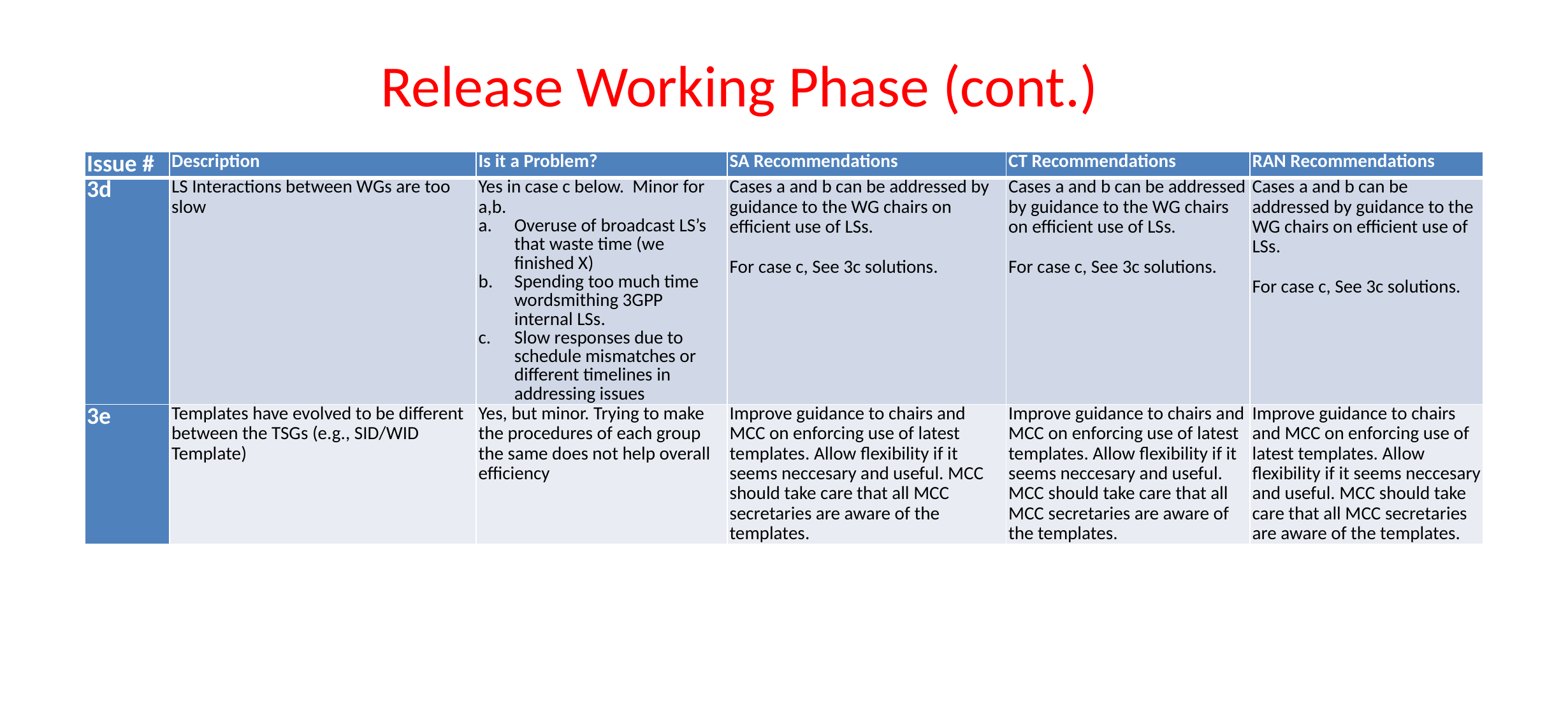

# Release Working Phase (cont.)
| Issue # | Description | Is it a Problem? | SA Recommendations | CT Recommendations | RAN Recommendations |
| --- | --- | --- | --- | --- | --- |
| 3d | LS Interactions between WGs are too slow | Yes in case c below. Minor for a,b. Overuse of broadcast LS’s that waste time (we finished X) Spending too much time wordsmithing 3GPP internal LSs. Slow responses due to schedule mismatches or different timelines in addressing issues | Cases a and b can be addressed by guidance to the WG chairs on efficient use of LSs.   For case c, See 3c solutions. | Cases a and b can be addressed by guidance to the WG chairs on efficient use of LSs.   For case c, See 3c solutions. | Cases a and b can be addressed by guidance to the WG chairs on efficient use of LSs.   For case c, See 3c solutions. |
| 3e | Templates have evolved to be different between the TSGs (e.g., SID/WID Template) | Yes, but minor. Trying to make the procedures of each group the same does not help overall efficiency | Improve guidance to chairs and MCC on enforcing use of latest templates. Allow flexibility if it seems neccesary and useful. MCC should take care that all MCC secretaries are aware of the templates. | Improve guidance to chairs and MCC on enforcing use of latest templates. Allow flexibility if it seems neccesary and useful. MCC should take care that all MCC secretaries are aware of the templates. | Improve guidance to chairs and MCC on enforcing use of latest templates. Allow flexibility if it seems neccesary and useful. MCC should take care that all MCC secretaries are aware of the templates. |